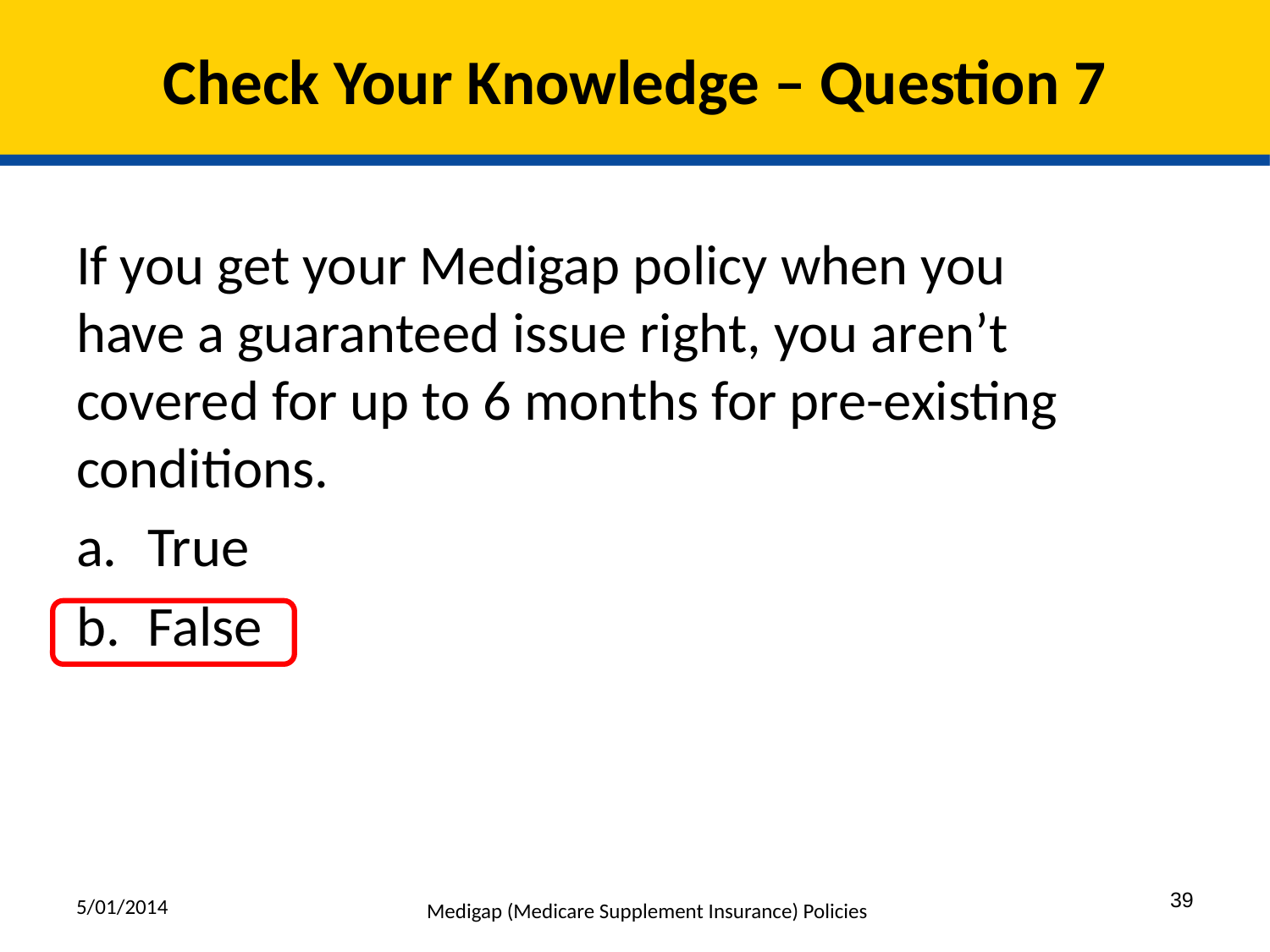

# Check Your Knowledge – Question 7
If you get your Medigap policy when you have a guaranteed issue right, you aren’t covered for up to 6 months for pre-existing conditions.
True
False

5/01/2014
39
Medigap (Medicare Supplement Insurance) Policies